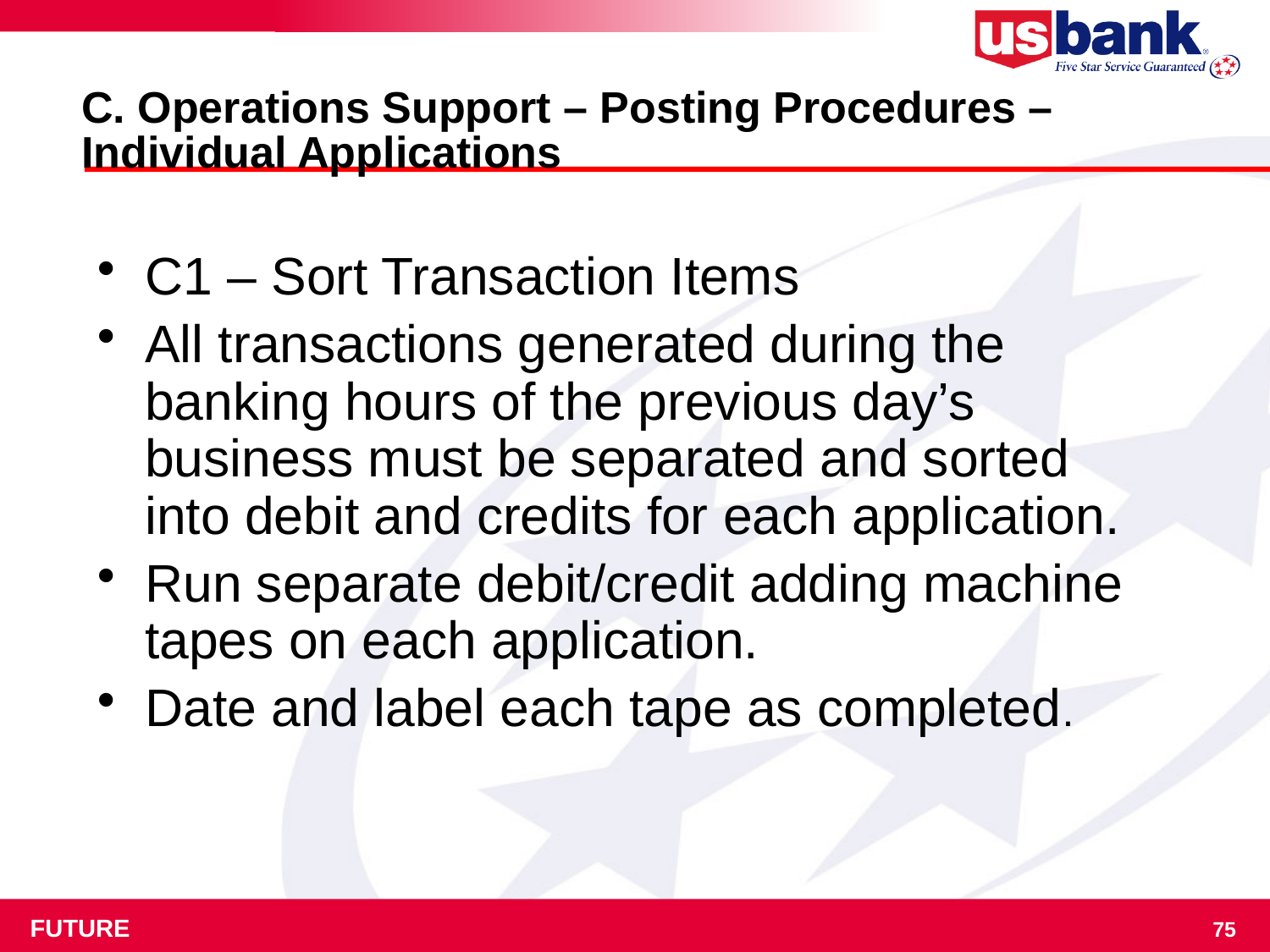

# C. Operations Support – Posting Procedures – Individual Applications
C1 – Sort Transaction Items
All transactions generated during the banking hours of the previous day’s business must be separated and sorted into debit and credits for each application.
Run separate debit/credit adding machine tapes on each application.
Date and label each tape as completed.